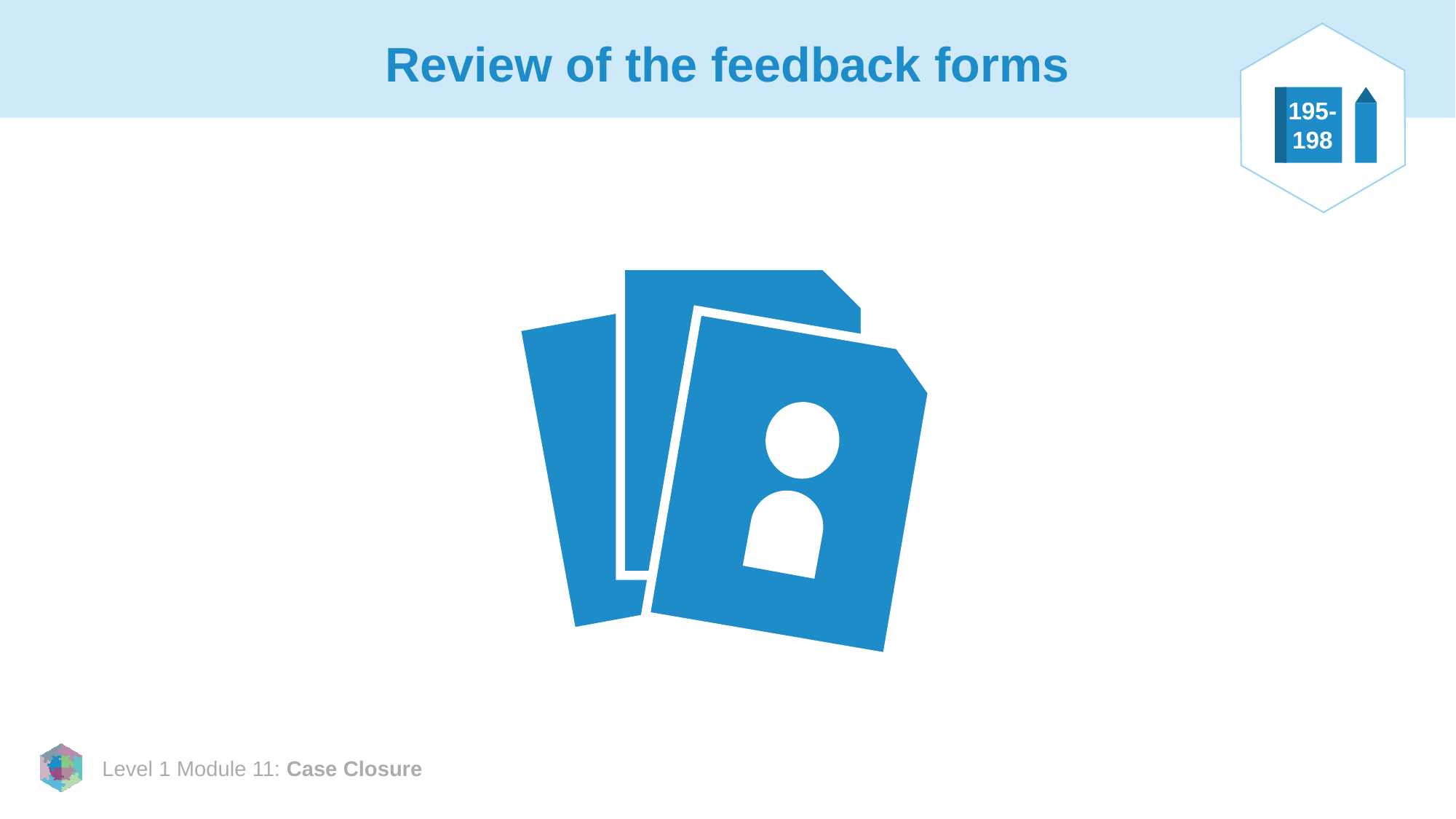

# Review of the feedback forms

195-
198